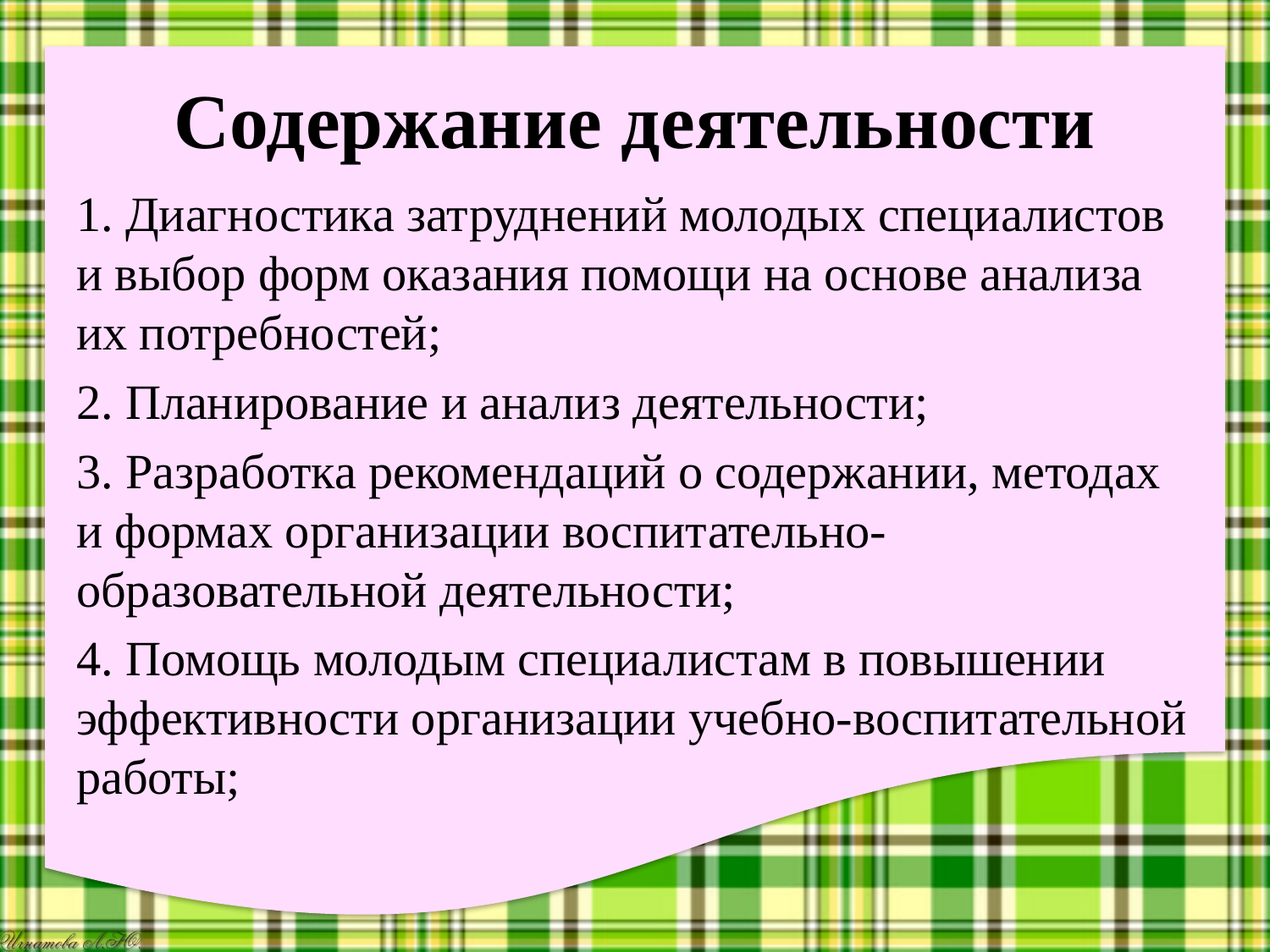

# Содержание деятельности
1. Диагностика затруднений молодых специалистов и выбор форм оказания помощи на основе анализа их потребностей;
2. Планирование и анализ деятельности;
3. Разработка рекомендаций о содержании, методах и формах организации воспитательно-образовательной деятельности;
4. Помощь молодым специалистам в повышении эффективности организации учебно-воспитательной работы;